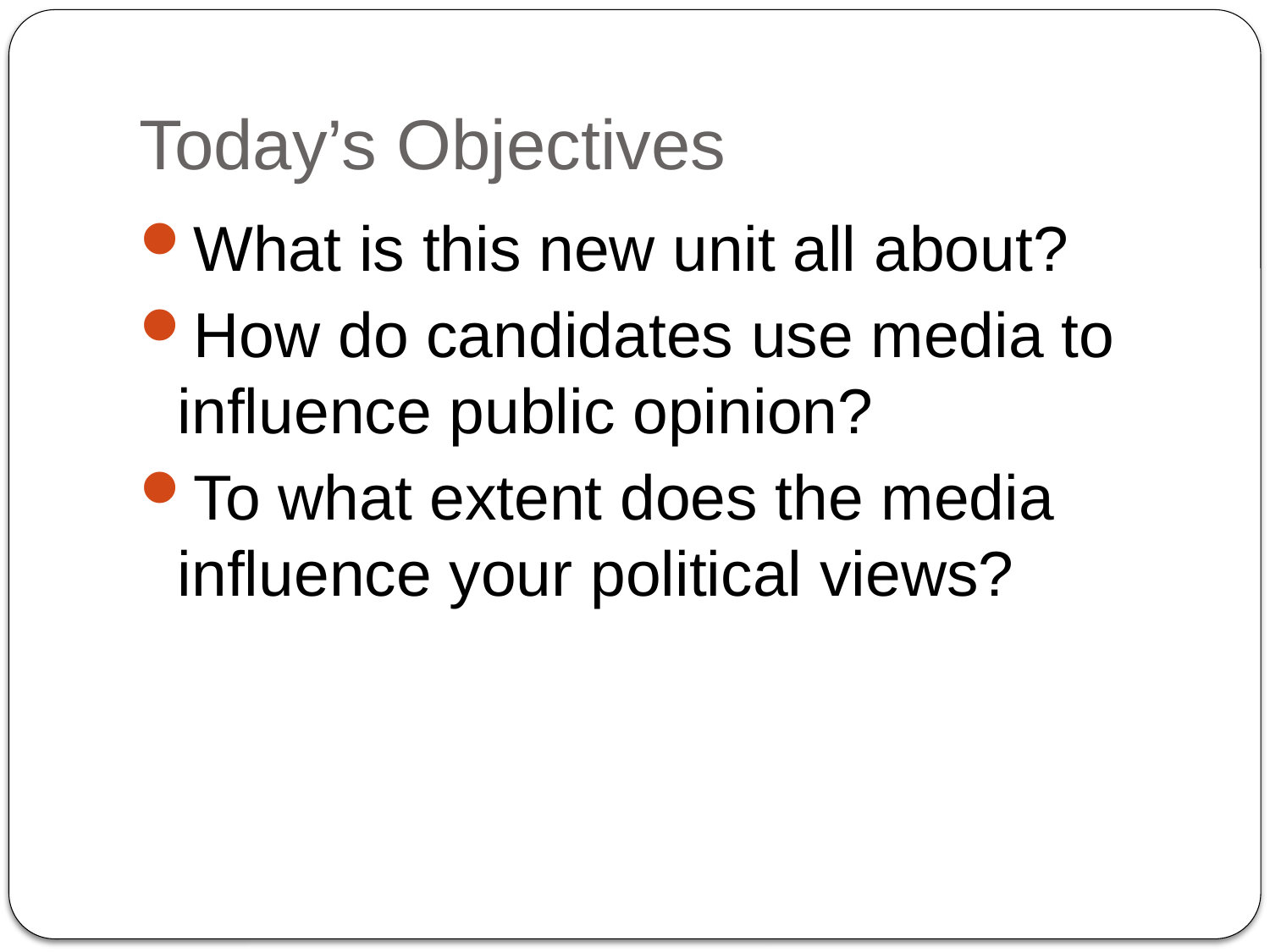

# Today’s Objectives
What is this new unit all about?
How do candidates use media to influence public opinion?
To what extent does the media influence your political views?